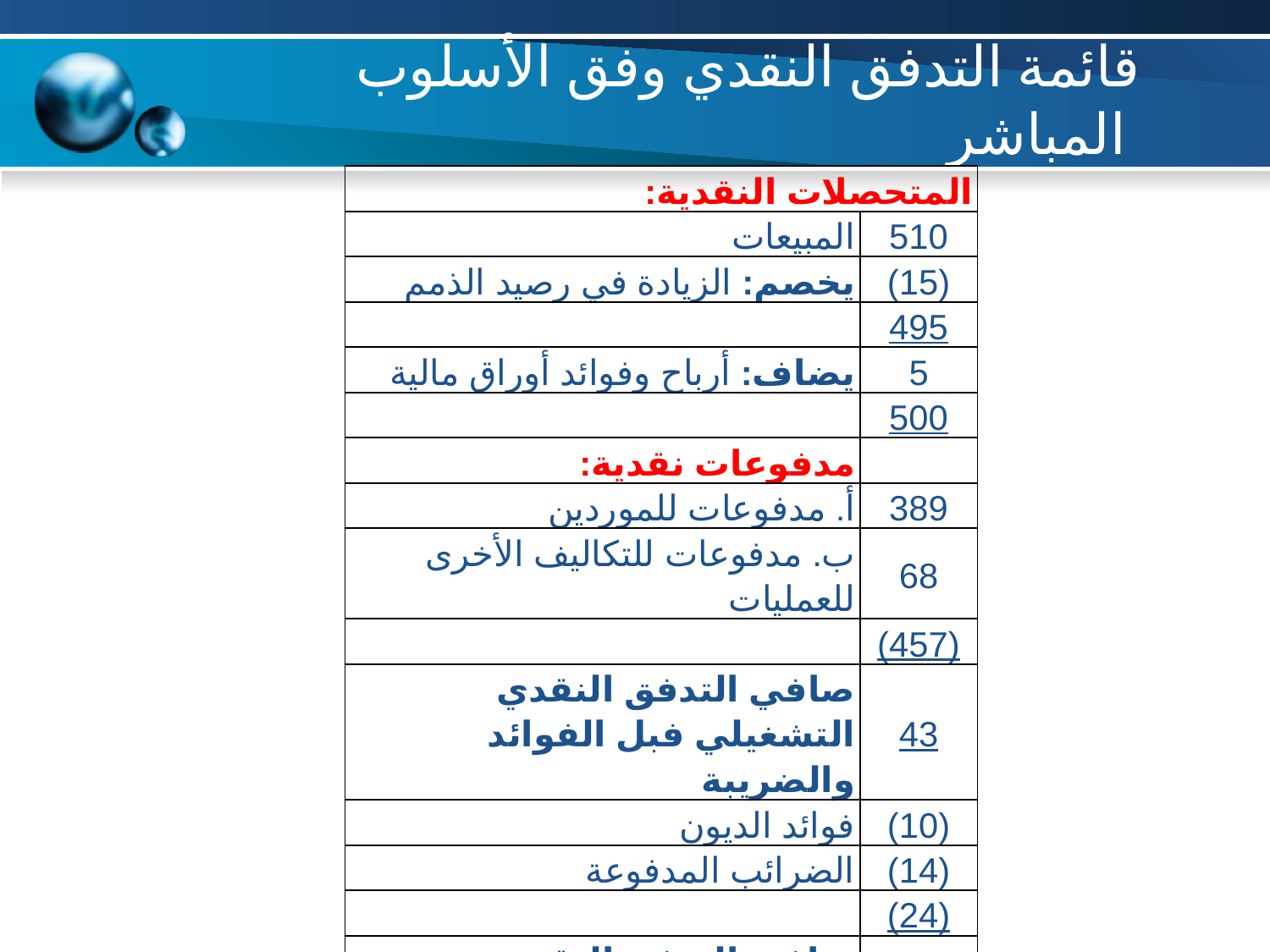

# قائمة التدفق النقدي وفق الأسلوب المباشر
| المتحصلات النقدية: |  |
| --- | --- |
| المبيعات | 510 |
| يخصم: الزيادة في رصيد الذمم | (15) |
|  | 495 |
| يضاف: أرباح وفوائد أوراق مالية | 5 |
|  | 500 |
| مدفوعات نقدية: |  |
| أ. مدفوعات للموردين | 389 |
| ب. مدفوعات للتكاليف الأخرى للعمليات | 68 |
|  | (457) |
| صافي التدفق النقدي التشغيلي فبل الفوائد والضريبة | 43 |
| فوائد الديون | (10) |
| الضرائب المدفوعة | (14) |
|  | (24) |
| صافي التدفق النقدي من الأنشطة التشغيلية | 19 |